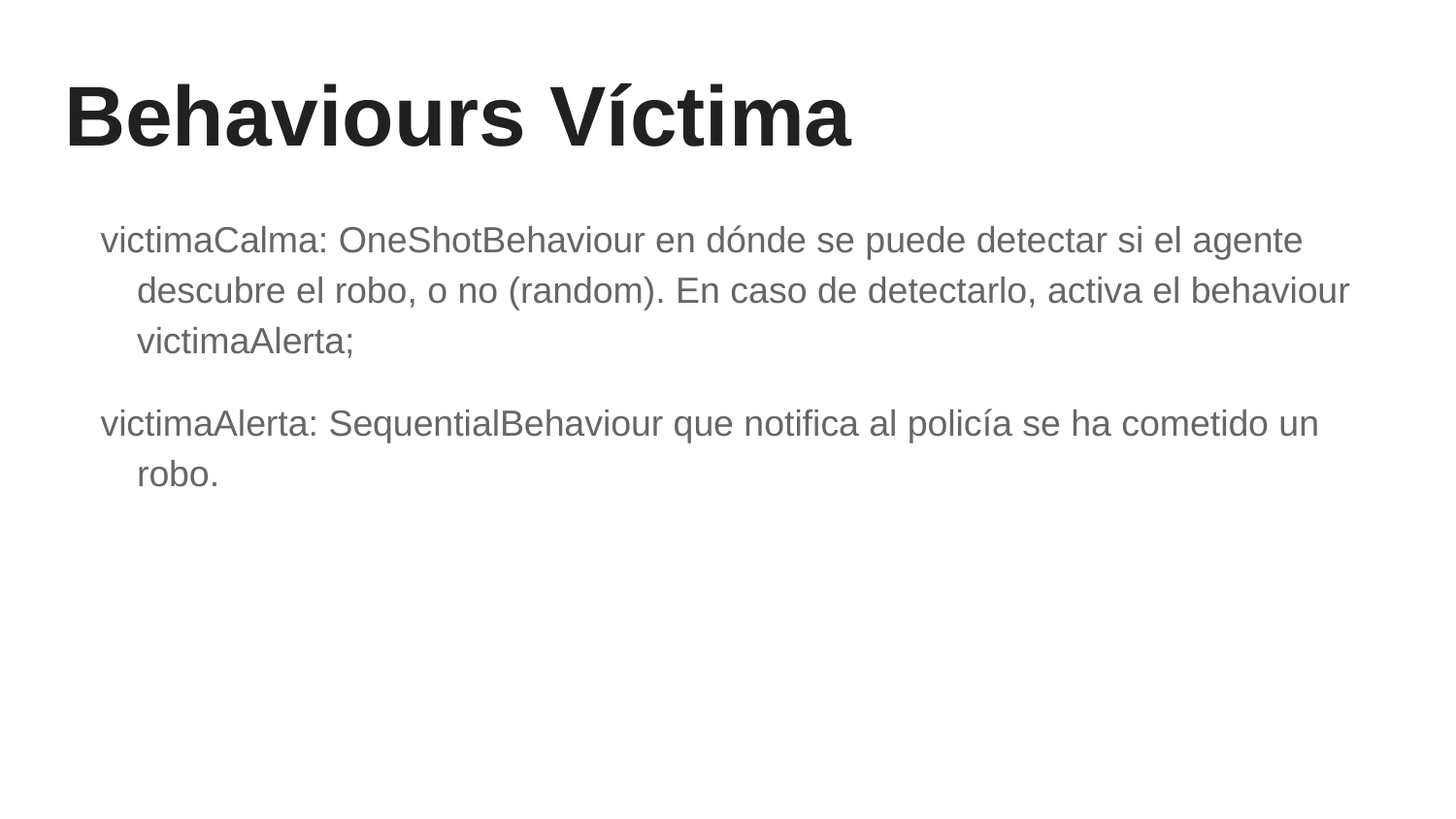

# Behaviours Víctima
victimaCalma: OneShotBehaviour en dónde se puede detectar si el agente descubre el robo, o no (random). En caso de detectarlo, activa el behaviour victimaAlerta;
victimaAlerta: SequentialBehaviour que notifica al policía se ha cometido un robo.